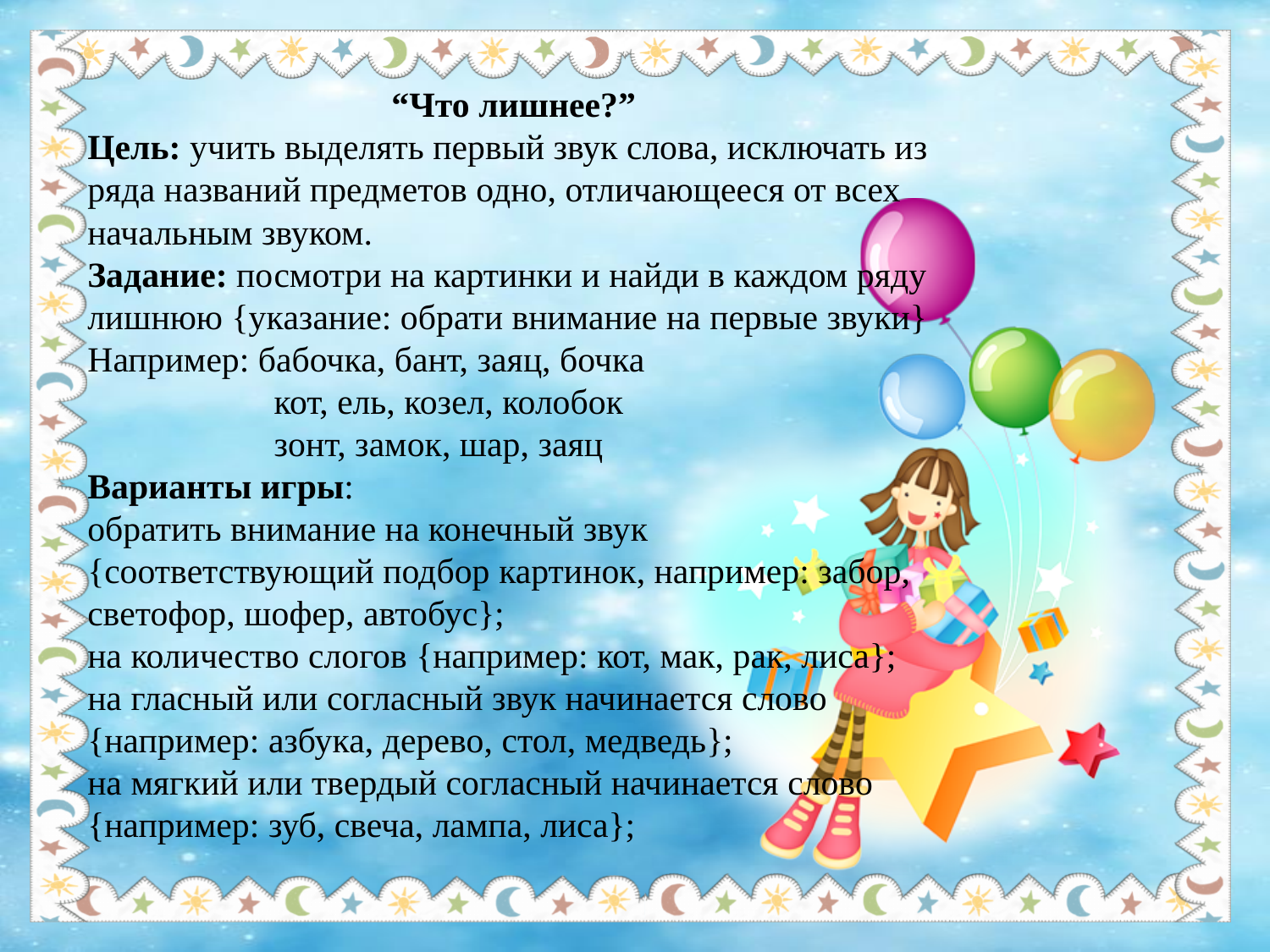

“Что лишнее?”
Цель: учить выделять первый звук слова, исключать из ряда названий предметов одно, отличающееся от всех начальным звуком.
Задание: посмотри на картинки и найди в каждом ряду лишнюю {указание: обрати внимание на первые звуки}
Например: бабочка, бант, заяц, бочка
                     кот, ель, козел, колобок
                     зонт, замок, шар, заяц
Варианты игры:
обратить внимание на конечный звук {соответствующий подбор картинок, например: забор, светофор, шофер, автобус};
на количество слогов {например: кот, мак, рак, лиса};
на гласный или согласный звук начинается слово {например: азбука, дерево, стол, медведь};
на мягкий или твердый согласный начинается слово {например: зуб, свеча, лампа, лиса};